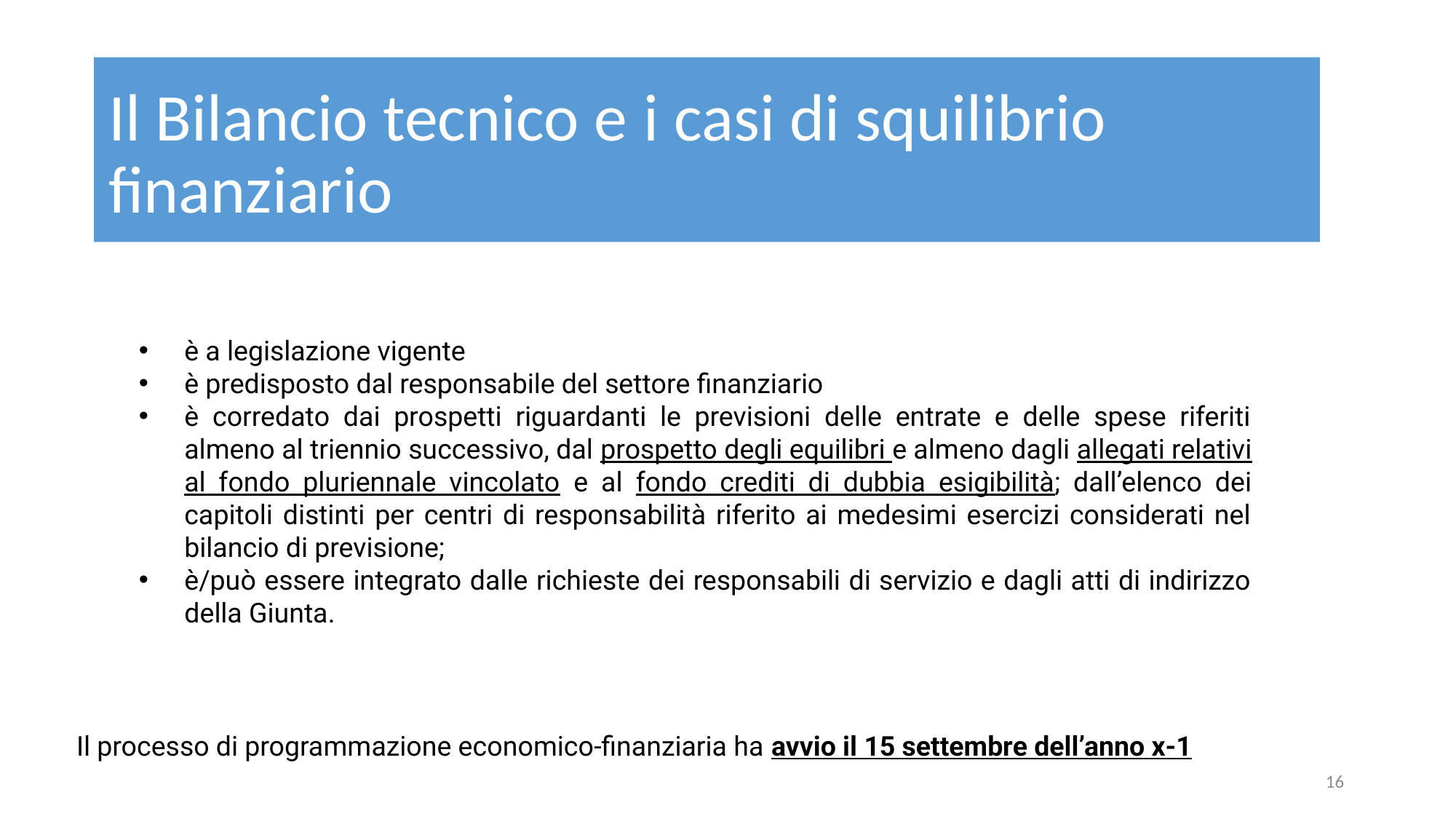

Il Bilancio tecnico e i casi di squilibrio finanziario
è a legislazione vigente
è predisposto dal responsabile del settore finanziario
è corredato dai prospetti riguardanti le previsioni delle entrate e delle spese riferiti almeno al triennio successivo, dal prospetto degli equilibri e almeno dagli allegati relativi al fondo pluriennale vincolato e al fondo crediti di dubbia esigibilità; dall’elenco dei capitoli distinti per centri di responsabilità riferito ai medesimi esercizi considerati nel bilancio di previsione;
è/può essere integrato dalle richieste dei responsabili di servizio e dagli atti di indirizzo della Giunta.
Il processo di programmazione economico-finanziaria ha avvio il 15 settembre dell’anno x-1
16